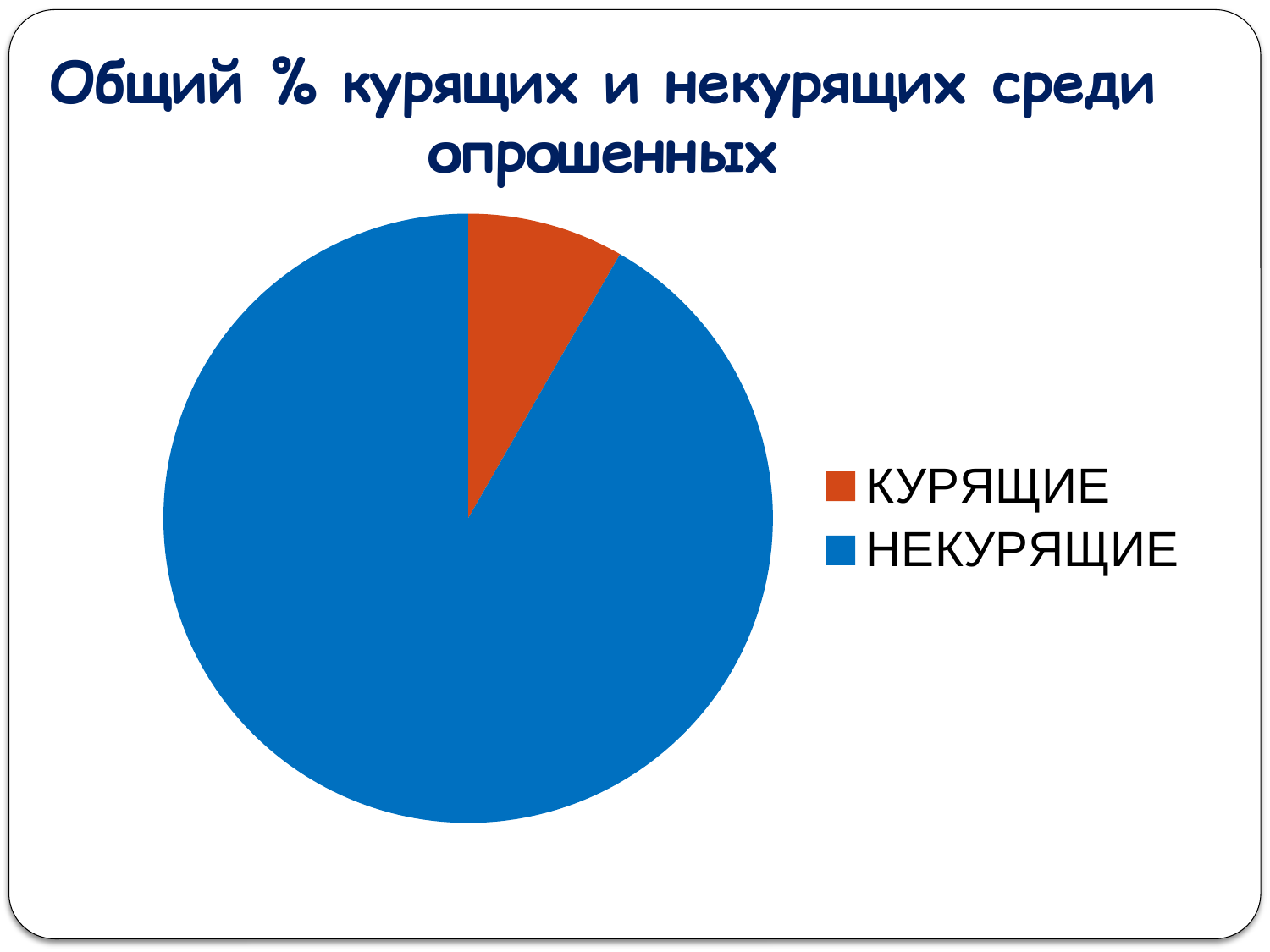

# Общий % курящих и некурящих среди опрошенных

### Chart

| Category | Столбец1 |
|---|---|
| КУРЯЩИЕ | 8.3 |
| НЕКУРЯЩИЕ | 91.7 |